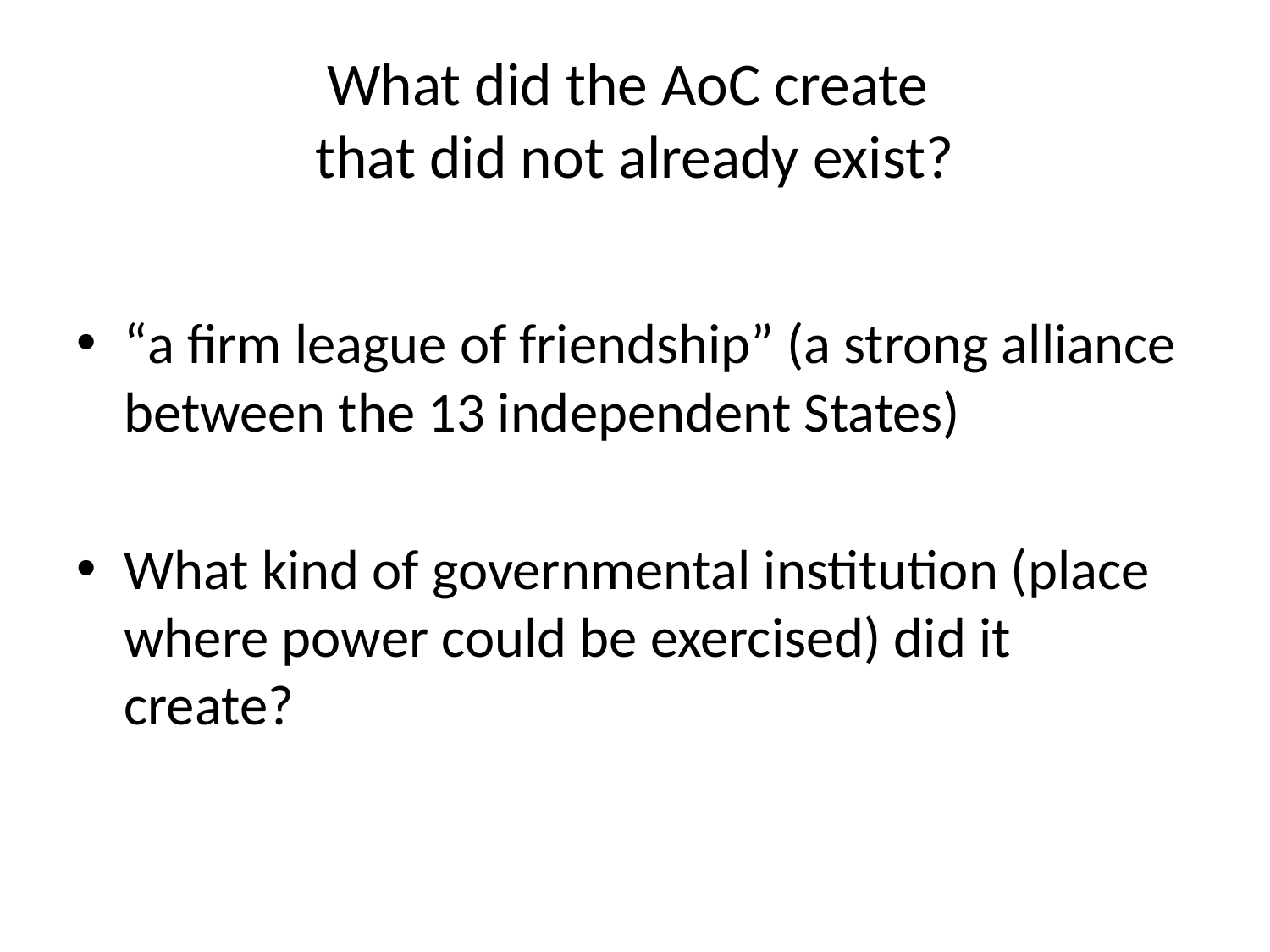

# What did the AoC create that did not already exist?

“a firm league of friendship” (a strong alliance between the 13 independent States)

What kind of governmental institution (place where power could be exercised) did it create?